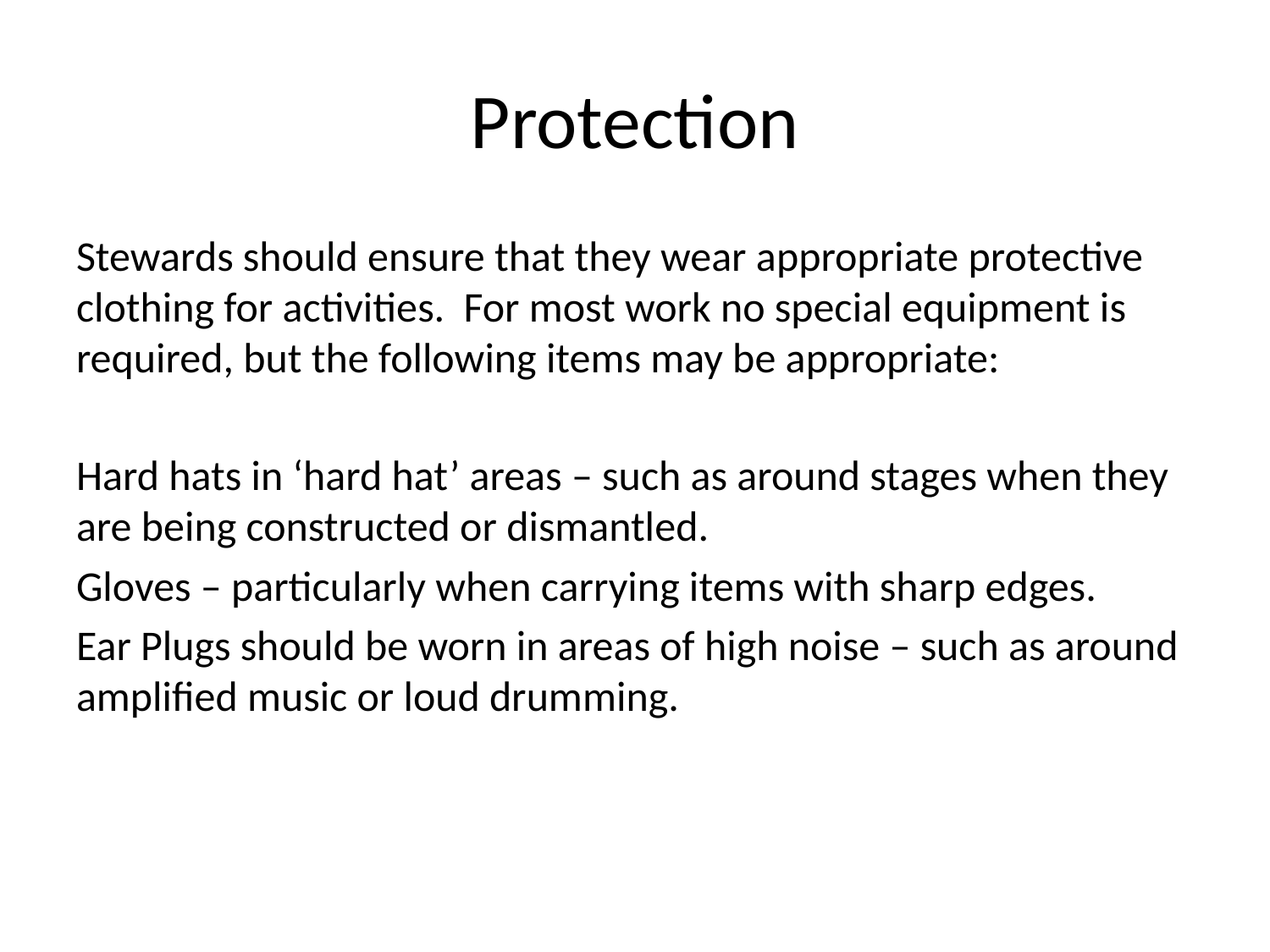

# Protection
Stewards should ensure that they wear appropriate protective clothing for activities.  For most work no special equipment is required, but the following items may be appropriate:

Hard hats in ‘hard hat’ areas – such as around stages when they are being constructed or dismantled.
Gloves – particularly when carrying items with sharp edges.
Ear Plugs should be worn in areas of high noise – such as around amplified music or loud drumming.